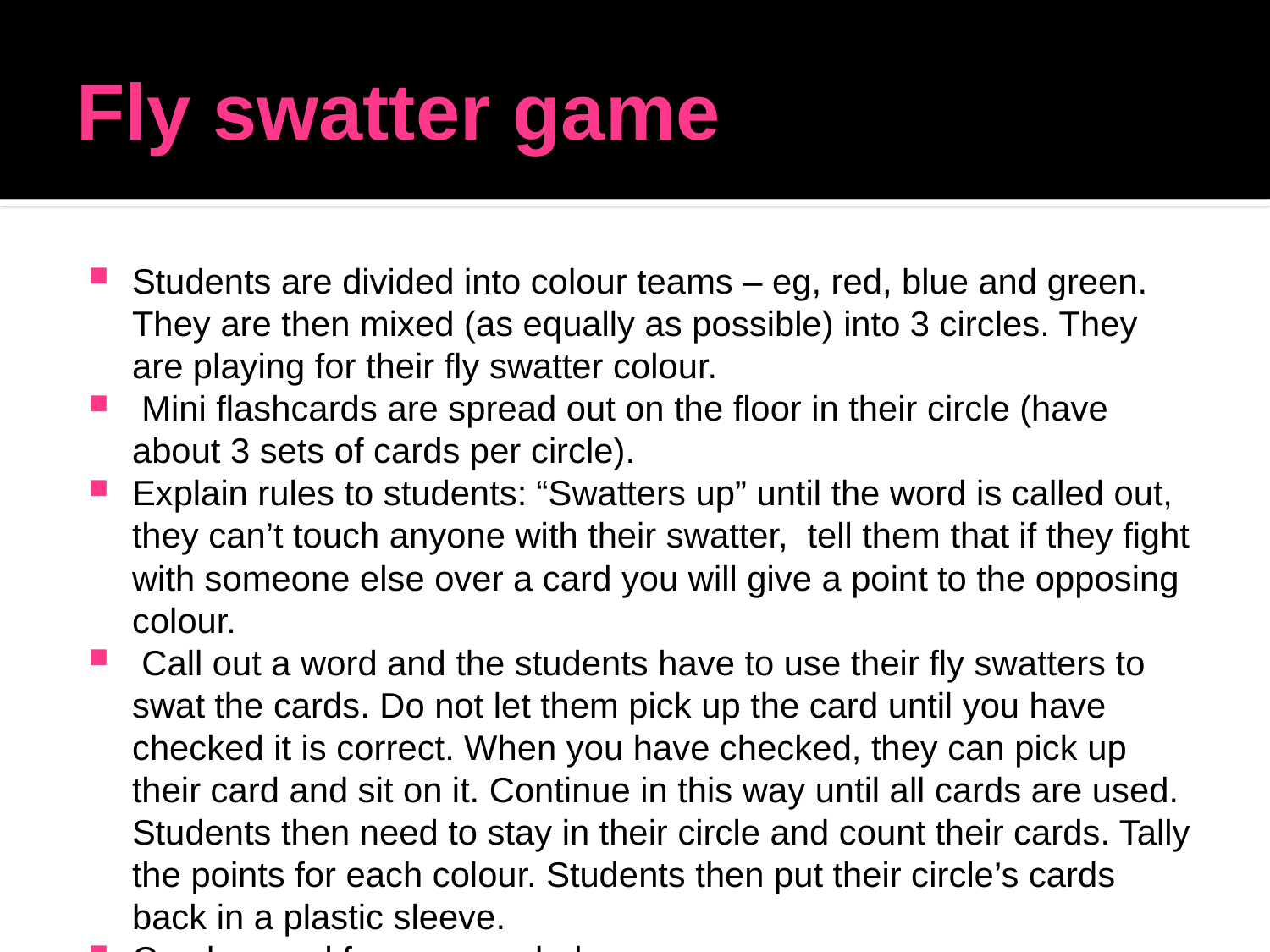

# Fly swatter game
Students are divided into colour teams – eg, red, blue and green. They are then mixed (as equally as possible) into 3 circles. They are playing for their fly swatter colour.
 Mini flashcards are spread out on the floor in their circle (have about 3 sets of cards per circle).
Explain rules to students: “Swatters up” until the word is called out, they can’t touch anyone with their swatter,  tell them that if they fight with someone else over a card you will give a point to the opposing colour.
 Call out a word and the students have to use their fly swatters to swat the cards. Do not let them pick up the card until you have checked it is correct. When you have checked, they can pick up their card and sit on it. Continue in this way until all cards are used. Students then need to stay in their circle and count their cards. Tally the points for each colour. Students then put their circle’s cards back in a plastic sleeve.
Can be used for any vocabulary.